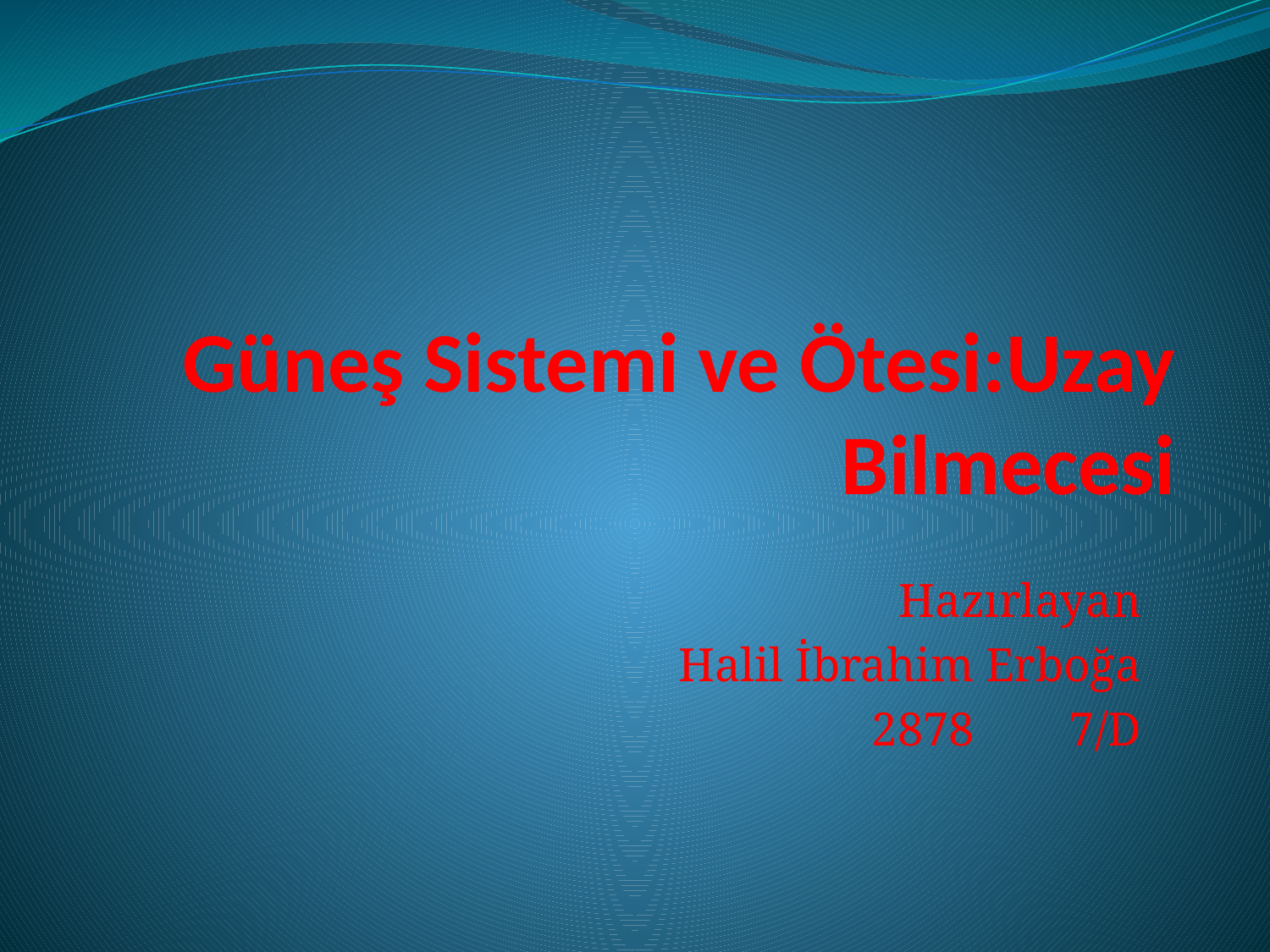

# Güneş Sistemi ve Ötesi:Uzay Bilmecesi
Hazırlayan
Halil İbrahim Erboğa
2878        7/D